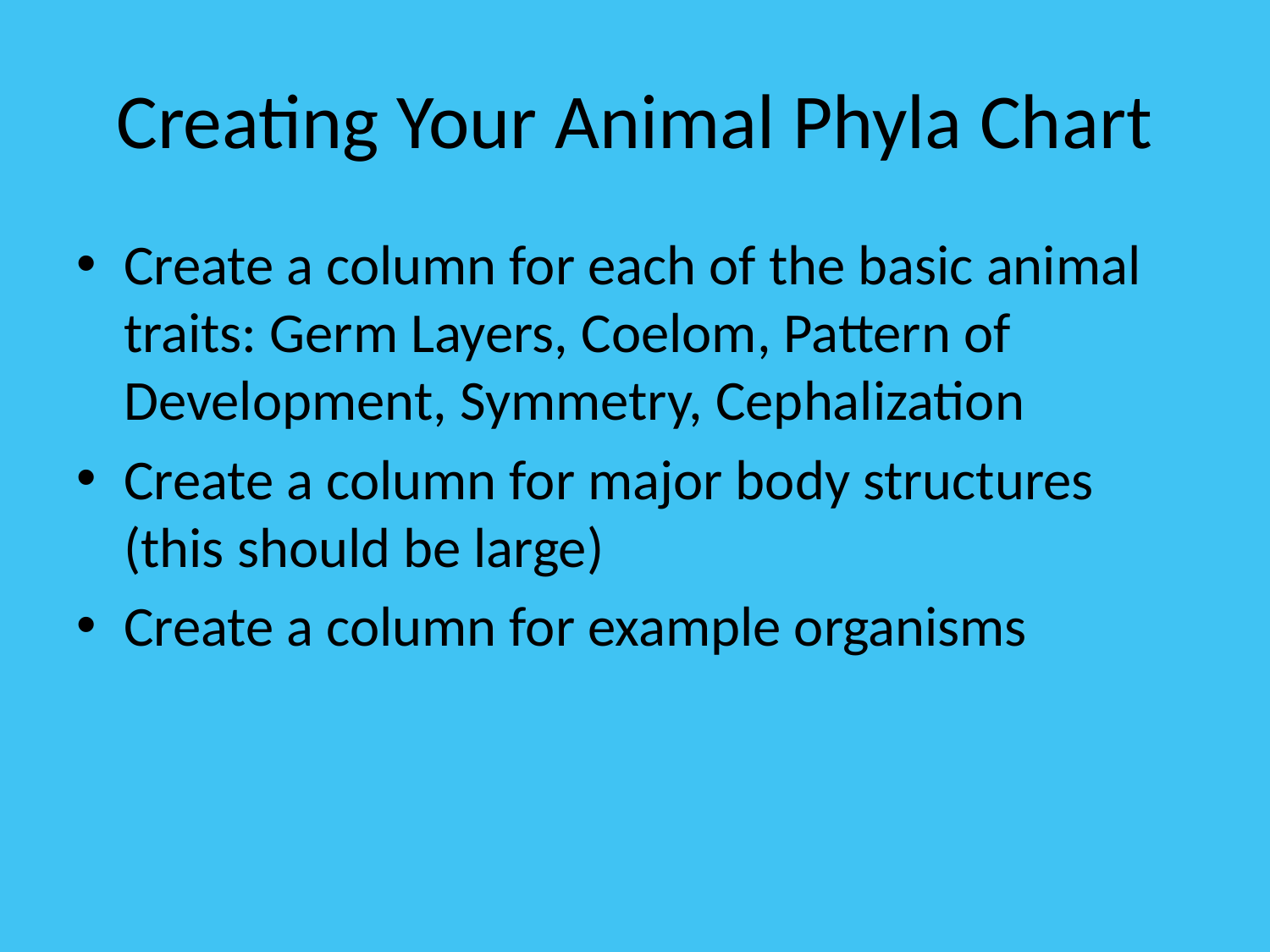

# Creating Your Animal Phyla Chart
Create a column for each of the basic animal traits: Germ Layers, Coelom, Pattern of Development, Symmetry, Cephalization
Create a column for major body structures (this should be large)
Create a column for example organisms